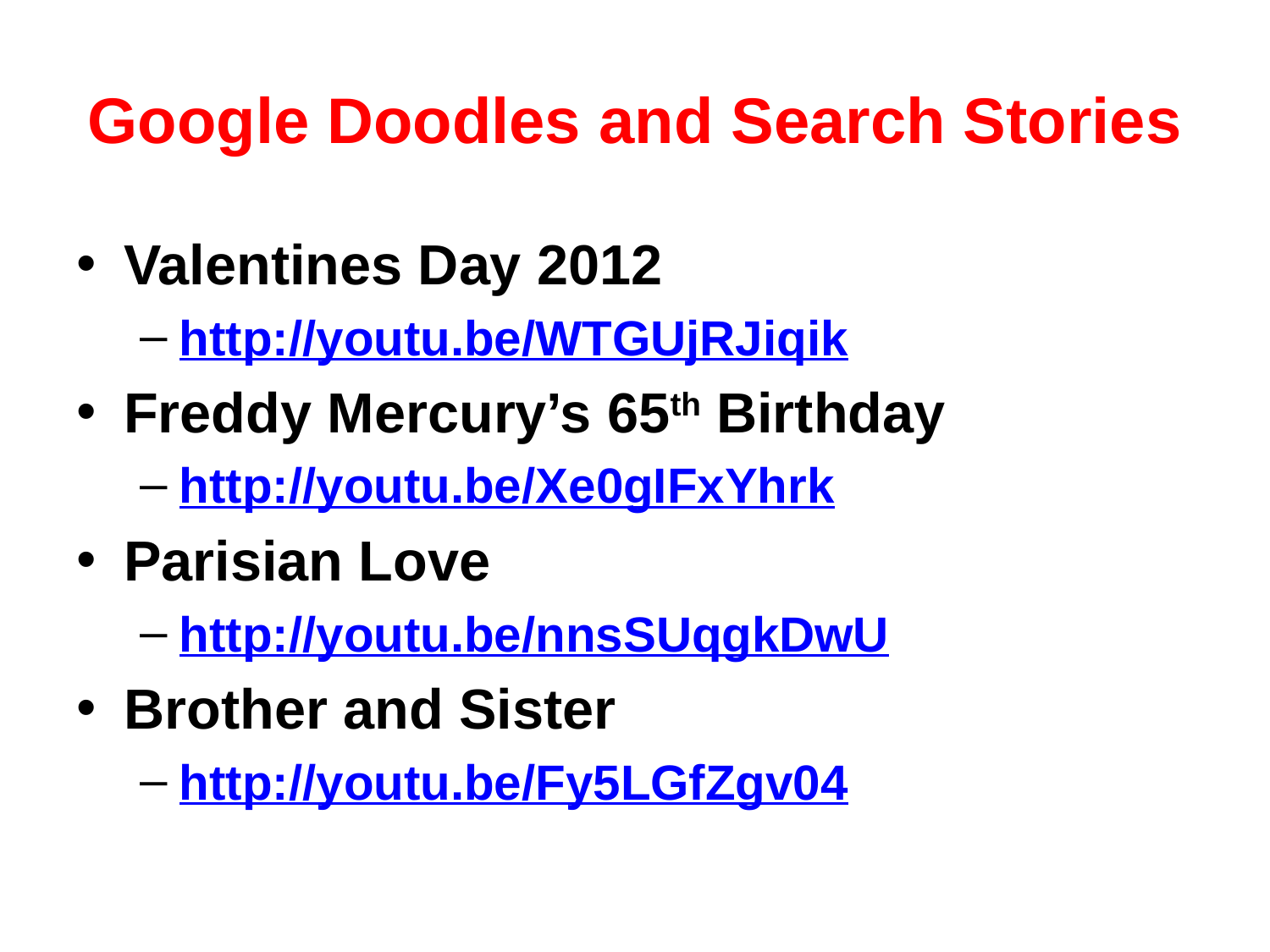

# Google Doodles and Search Stories
Valentines Day 2012
http://youtu.be/WTGUjRJiqik
Freddy Mercury’s 65th Birthday
http://youtu.be/Xe0gIFxYhrk
Parisian Love
http://youtu.be/nnsSUqgkDwU
Brother and Sister
http://youtu.be/Fy5LGfZgv04